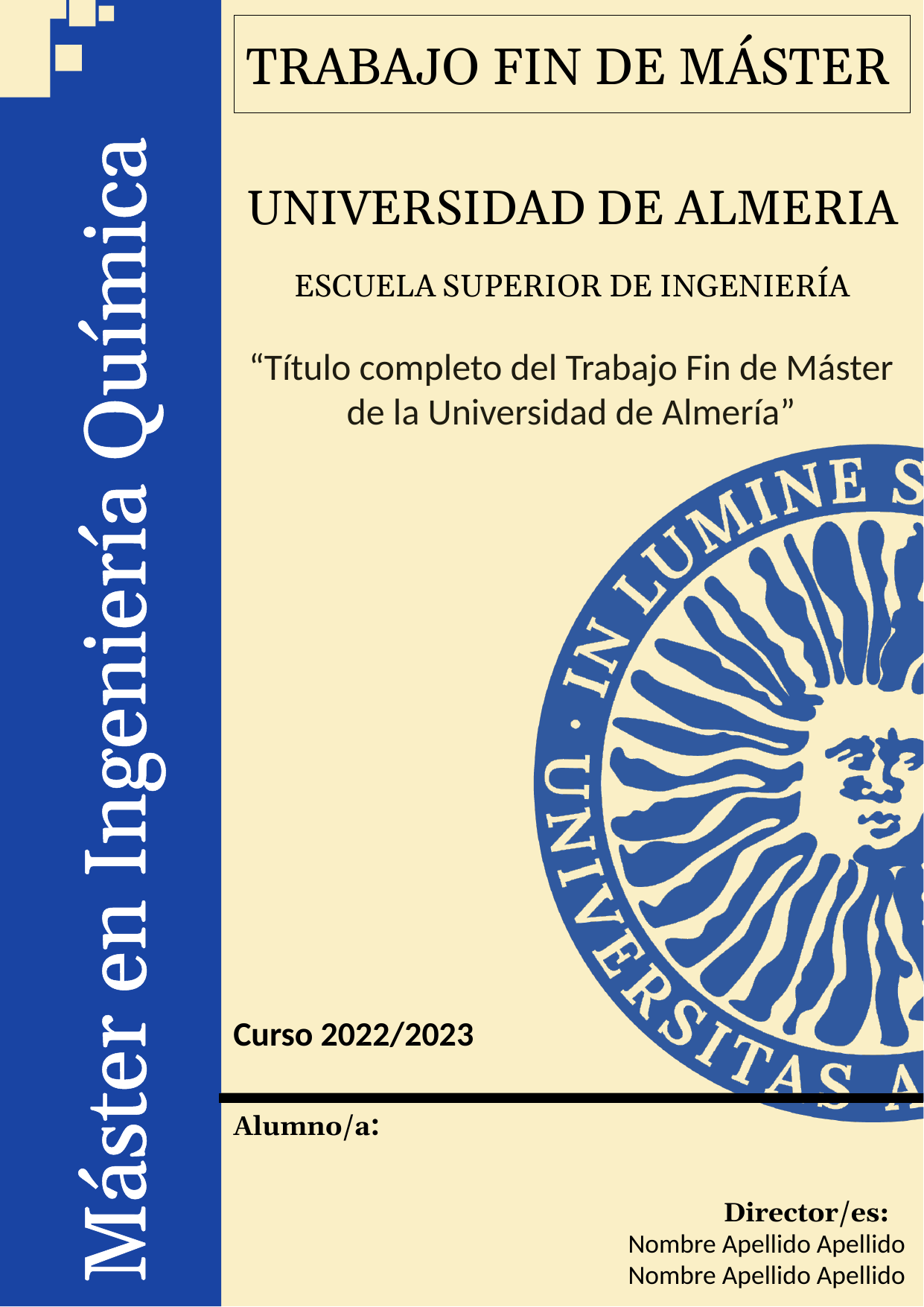

# “Título completo del Trabajo Fin de Máster de la Universidad de Almería”
Curso 2022/2023
Nombre Apellido Apellido
Nombre Apellido Apellido